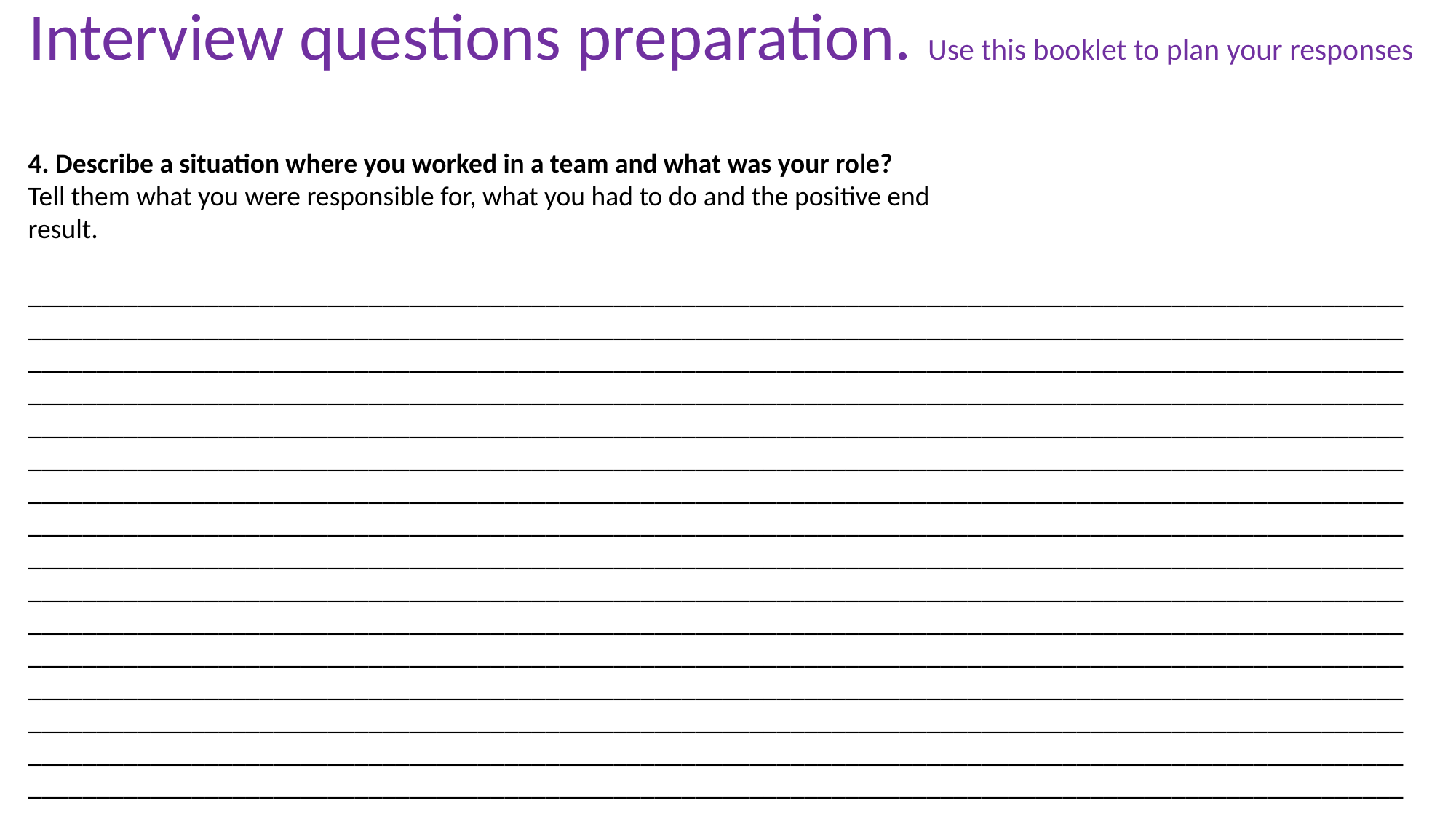

# Interview questions preparation. Use this booklet to plan your responses

4. Describe a situation where you worked in a team and what was your role?
Tell them what you were responsible for, what you had to do and the positive end
result.
		 _____________________________________________________________________________________________________________________________________________________________________________________________________________________________________________________________________________________________________________________________________________________________________________________________________________________________________________________________________________________________________________________________________________________________________________________________________________________________________________________________________________________________________________________________________________________________________________________________________________________________________________________________________________________________________________________________________________________________________________________________________________________________________________________________________________________________________________________________________________________________________________________________________________________________________________________________________________________________________________________________________________________________________________________________________________________________________________________________________________________________________________________________________________________________________________________________________________________________________________________________________________________________________________________________________________________________________________________